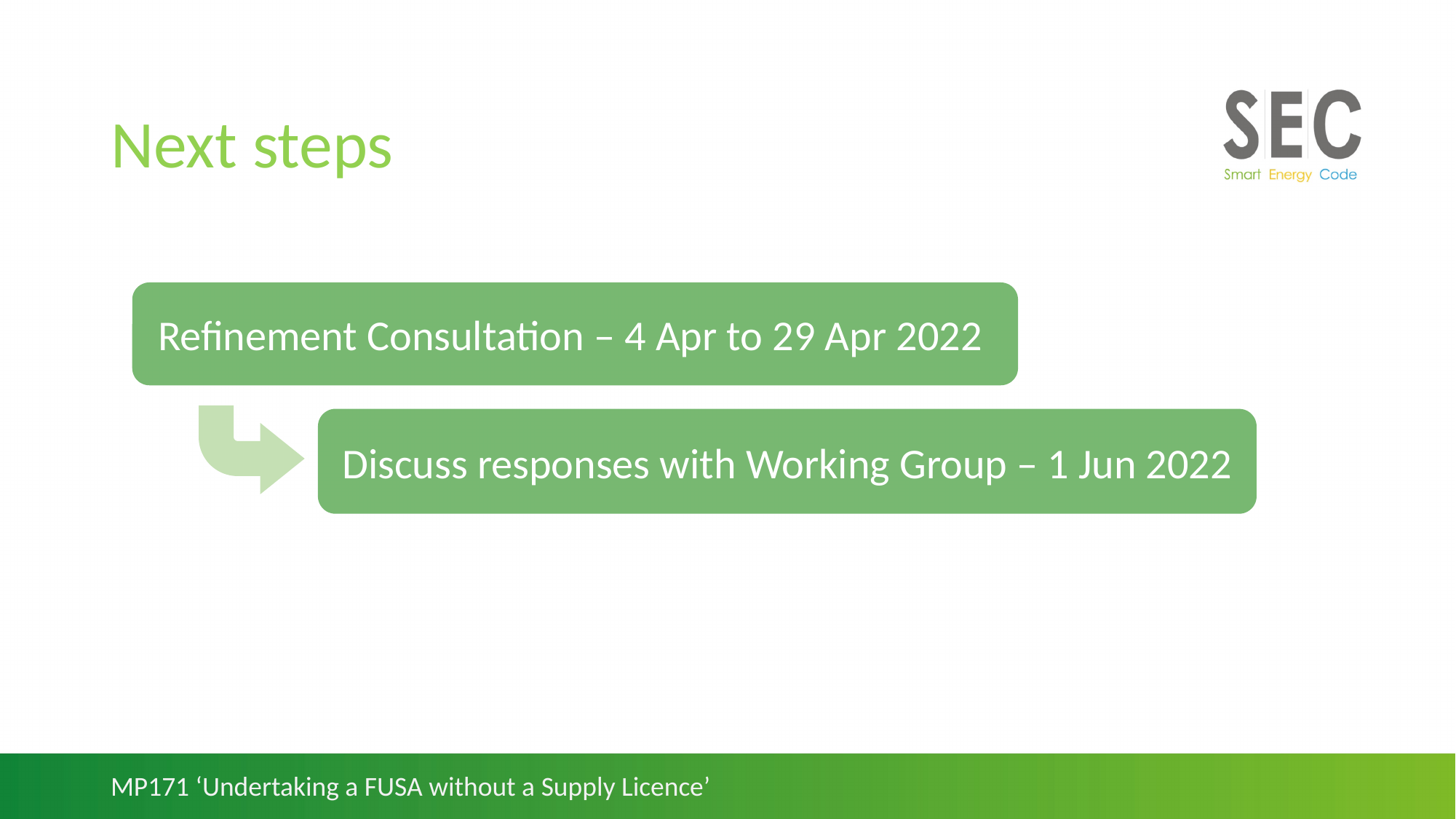

# Next steps

Refinement Consultation – 4 Apr to 29 Apr 2022

Discuss responses with Working Group – 1 Jun 2022
MP171 ‘Undertaking a FUSA without a Supply Licence’